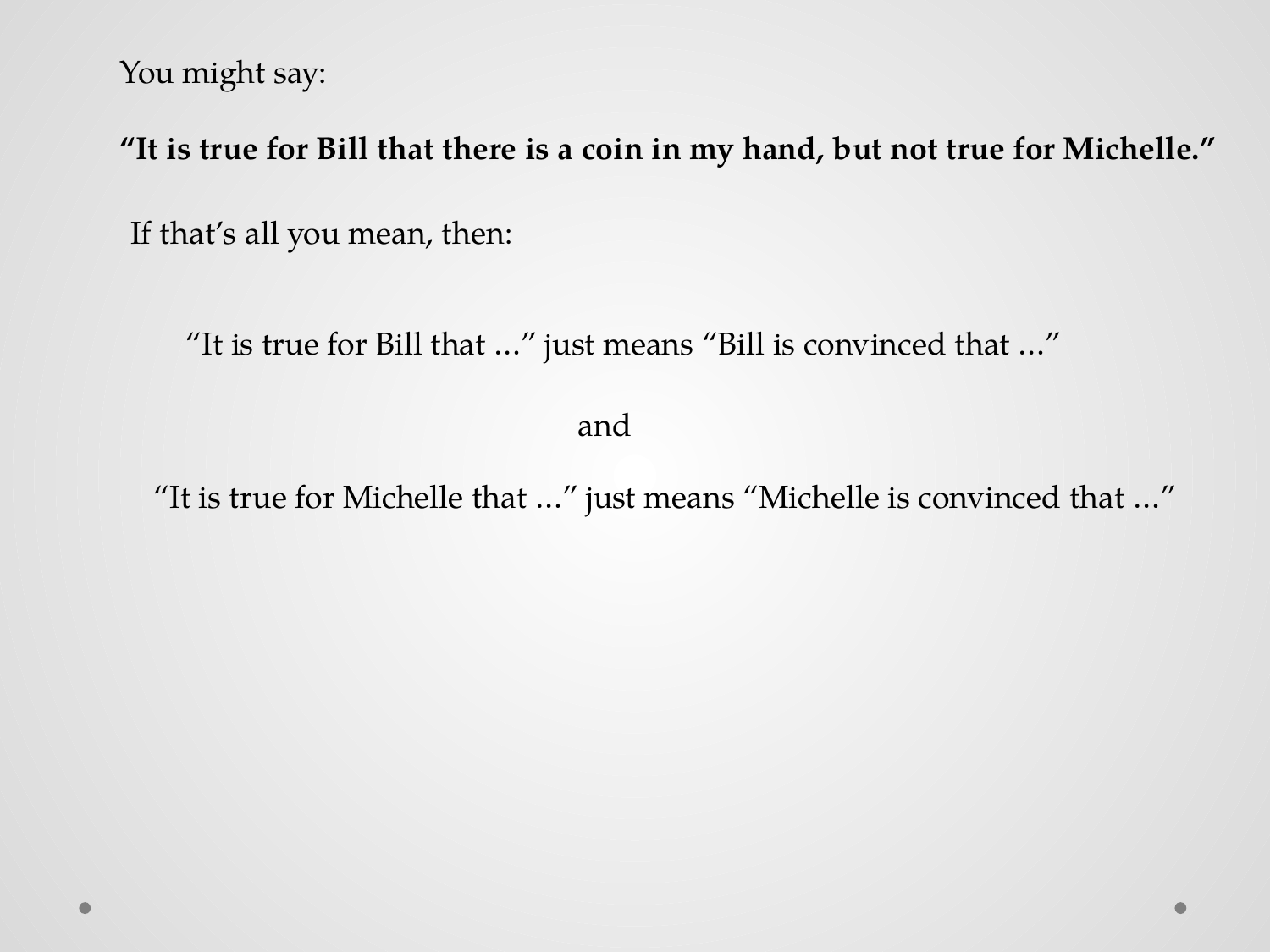

You might say:

“It is true for Bill that there is a coin in my hand, but not true for Michelle.”
If that’s all you mean, then:
“It is true for Bill that …” just means “Bill is convinced that …”
and
“It is true for Michelle that …” just means “Michelle is convinced that …”